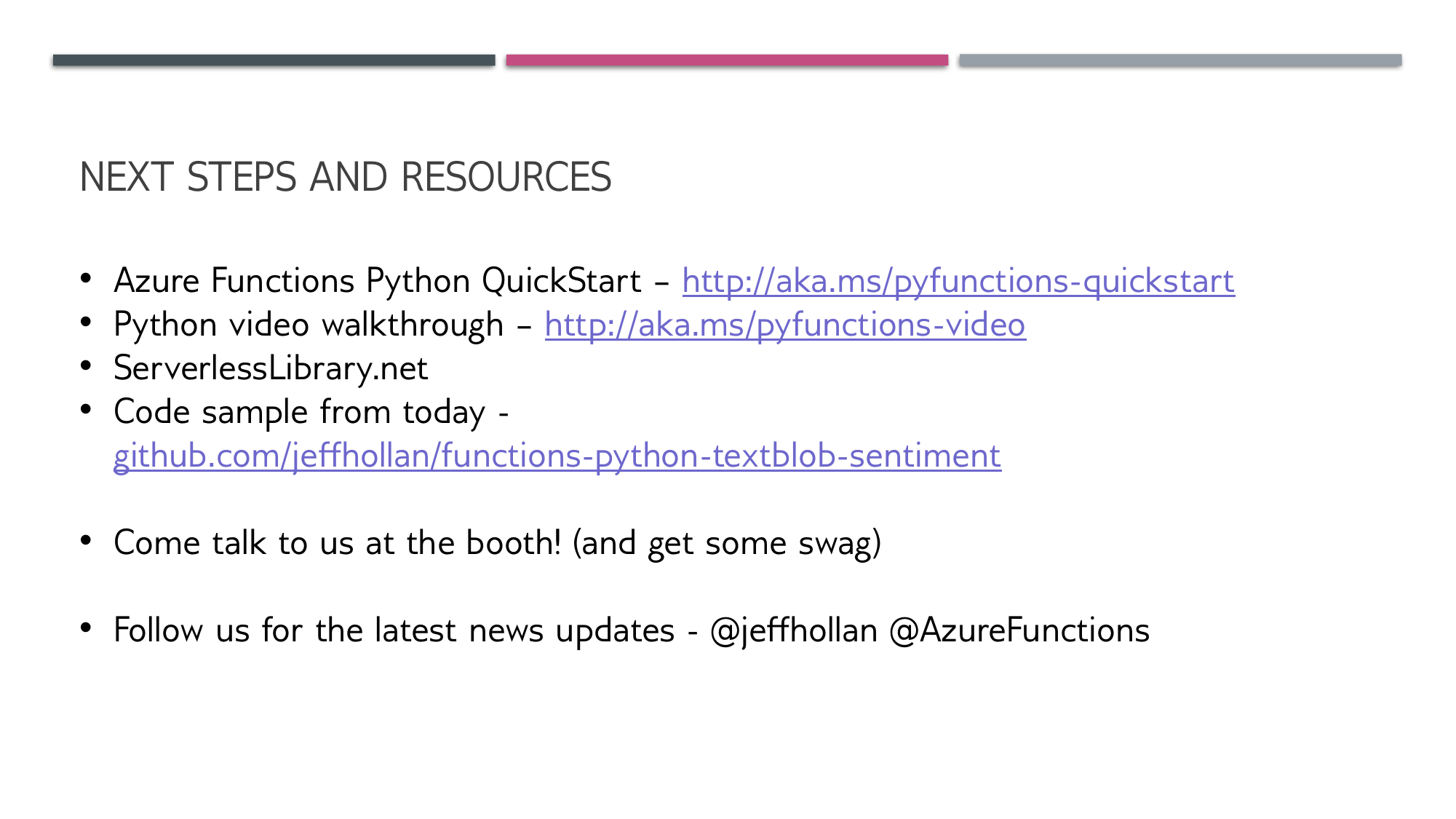

# Next steps and resources
Azure Functions Python QuickStart – http://aka.ms/pyfunctions-quickstart
Python video walkthrough – http://aka.ms/pyfunctions-video
ServerlessLibrary.net
Code sample from today - github.com/jeffhollan/functions-python-textblob-sentiment

Come talk to us at the booth! (and get some swag)

Follow us for the latest news updates - @jeffhollan @AzureFunctions